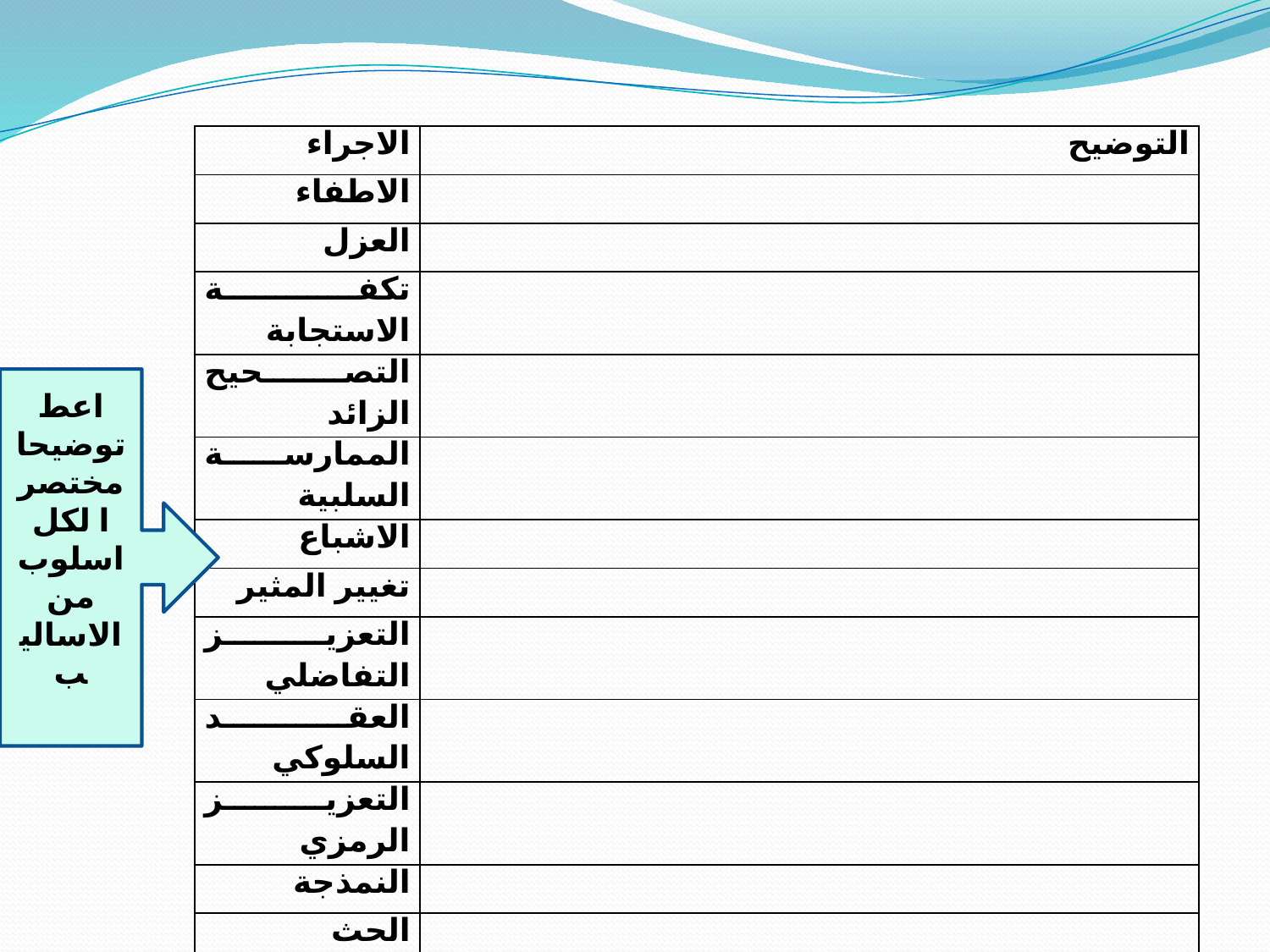

| الاجراء | التوضيح |
| --- | --- |
| الاطفاء |  |
| العزل |  |
| تكفة الاستجابة |  |
| التصحيح الزائد |  |
| الممارسة السلبية |  |
| الاشباع |  |
| تغيير المثير |  |
| التعزيز التفاضلي |  |
| العقد السلوكي |  |
| التعزيز الرمزي |  |
| النمذجة |  |
| الحث |  |
| التشكيل |  |
| التسلسل |  |
| التعزيز الايجابي |  |
| التعزيز السلبي |  |
اعط توضيحا مختصرا لكل اسلوب من الاساليب